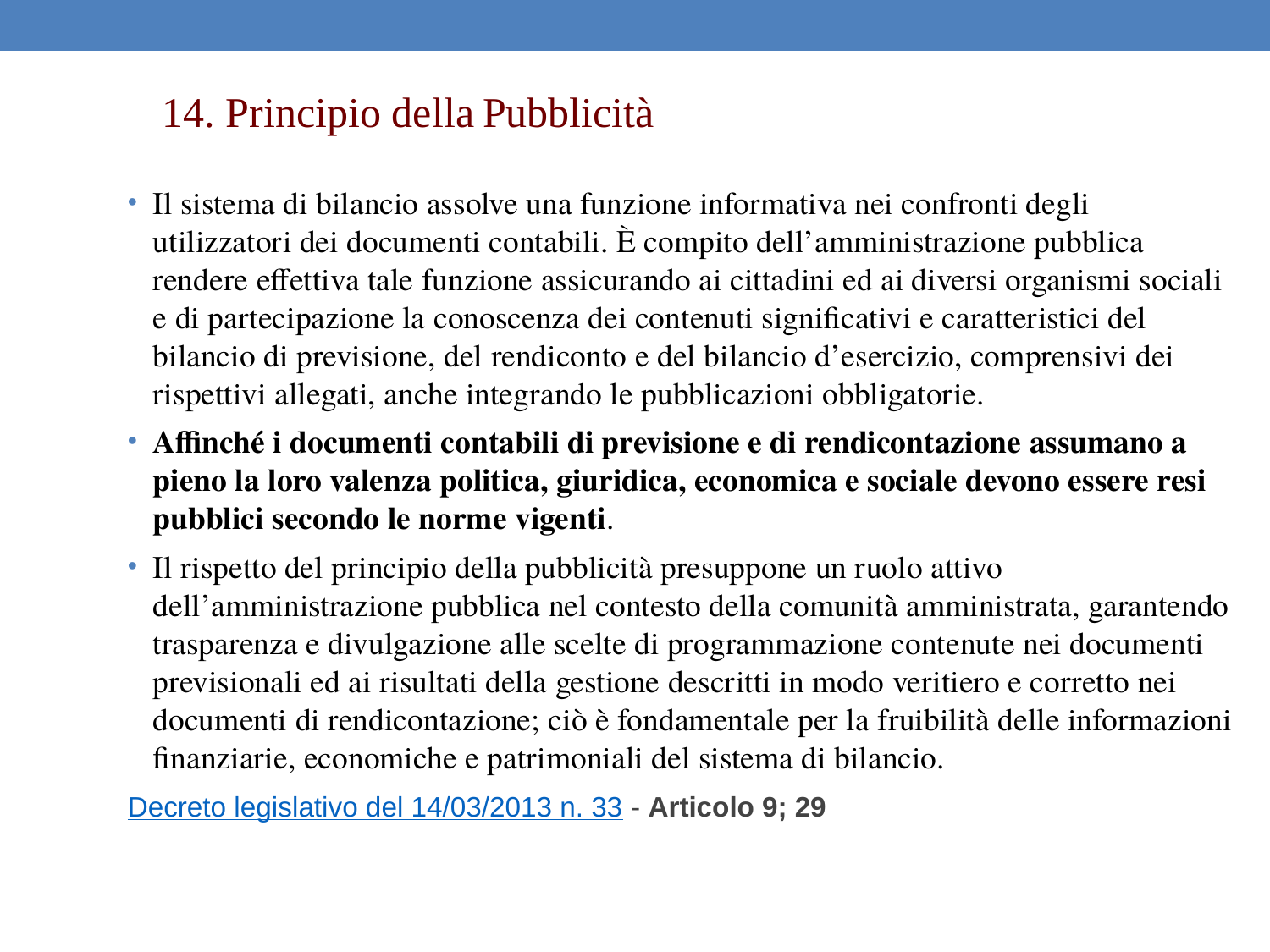

14. Principio della Pubblicità

Il sistema di bilancio assolve una funzione informativa nei confronti degli utilizzatori dei documenti contabili. È compito dell’amministrazione pubblica rendere effettiva tale funzione assicurando ai cittadini ed ai diversi organismi sociali e di partecipazione la conoscenza dei contenuti significativi e caratteristici del bilancio di previsione, del rendiconto e del bilancio d’esercizio, comprensivi dei rispettivi allegati, anche integrando le pubblicazioni obbligatorie.
Affinché i documenti contabili di previsione e di rendicontazione assumano a pieno la loro valenza politica, giuridica, economica e sociale devono essere resi pubblici secondo le norme vigenti.
Il rispetto del principio della pubblicità presuppone un ruolo attivo dell’amministrazione pubblica nel contesto della comunità̀ amministrata, garantendo trasparenza e divulgazione alle scelte di programmazione contenute nei documenti previsionali ed ai risultati della gestione descritti in modo veritiero e corretto nei documenti di rendicontazione; ciò è fondamentale per la fruibilità̀ delle informazioni finanziarie, economiche e patrimoniali del sistema di bilancio.
Decreto legislativo del 14/03/2013 n. 33 - Articolo 9; 29